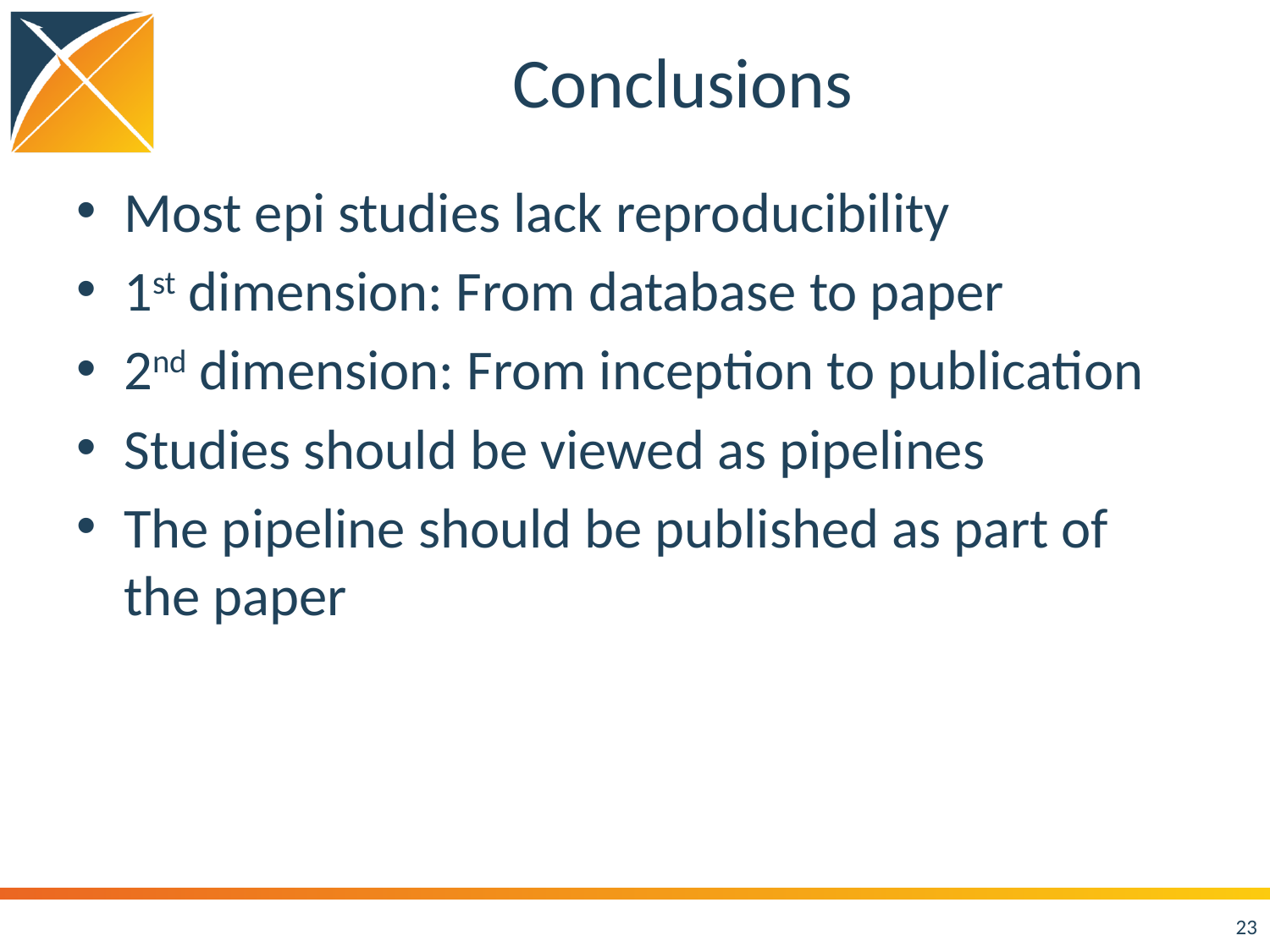

# Conclusions
Most epi studies lack reproducibility
1st dimension: From database to paper
2nd dimension: From inception to publication
Studies should be viewed as pipelines
The pipeline should be published as part of the paper
23